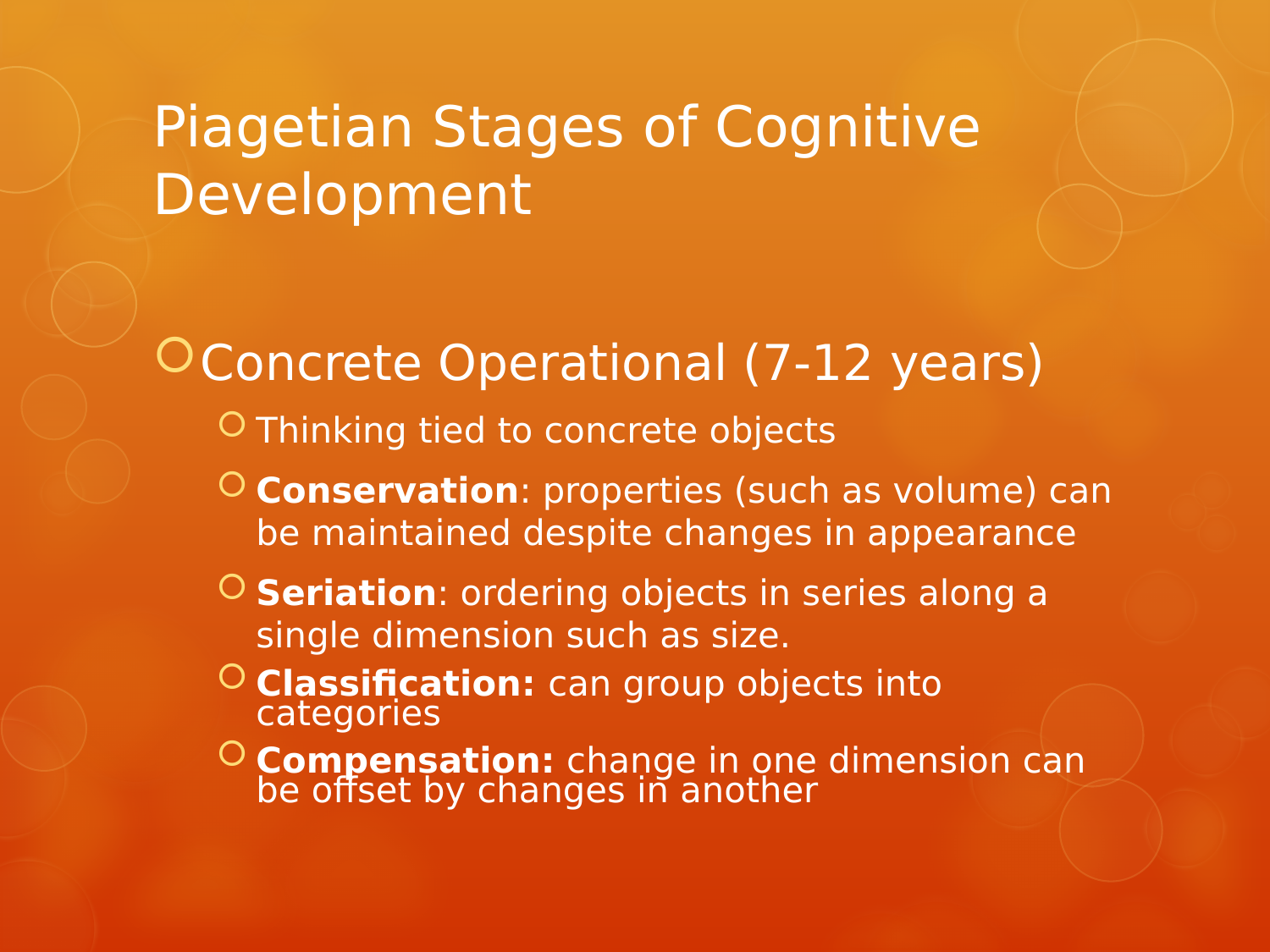

# Piagetian Stages of Cognitive Development
Concrete Operational (7-12 years)
Thinking tied to concrete objects
Conservation: properties (such as volume) can be maintained despite changes in appearance
Seriation: ordering objects in series along a single dimension such as size.
Classification: can group objects into categories
Compensation: change in one dimension can be offset by changes in another